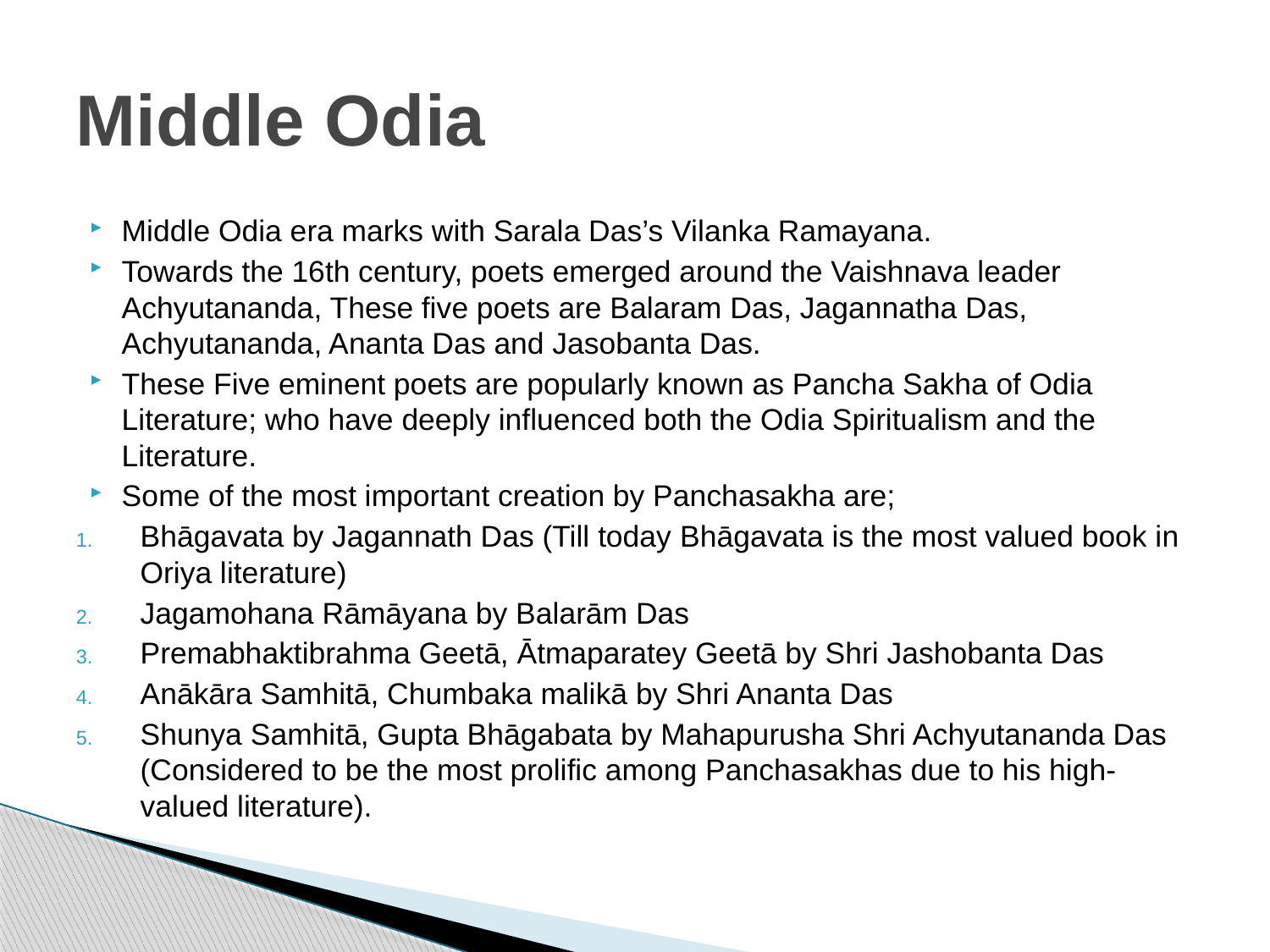

# Middle Odia
Middle Odia era marks with Sarala Das’s Vilanka Ramayana.
Towards the 16th century, poets emerged around the Vaishnava leader Achyutananda, These five poets are Balaram Das, Jagannatha Das, Achyutananda, Ananta Das and Jasobanta Das.
These Five eminent poets are popularly known as Pancha Sakha of Odia Literature; who have deeply influenced both the Odia Spiritualism and the Literature.
Some of the most important creation by Panchasakha are;
Bhāgavata by Jagannath Das (Till today Bhāgavata is the most valued book in Oriya literature)
Jagamohana Rāmāyana by Balarām Das
Premabhaktibrahma Geetā, Ātmaparatey Geetā by Shri Jashobanta Das
Anākāra Samhitā, Chumbaka malikā by Shri Ananta Das
Shunya Samhitā, Gupta Bhāgabata by Mahapurusha Shri Achyutananda Das (Considered to be the most prolific among Panchasakhas due to his high-valued literature).